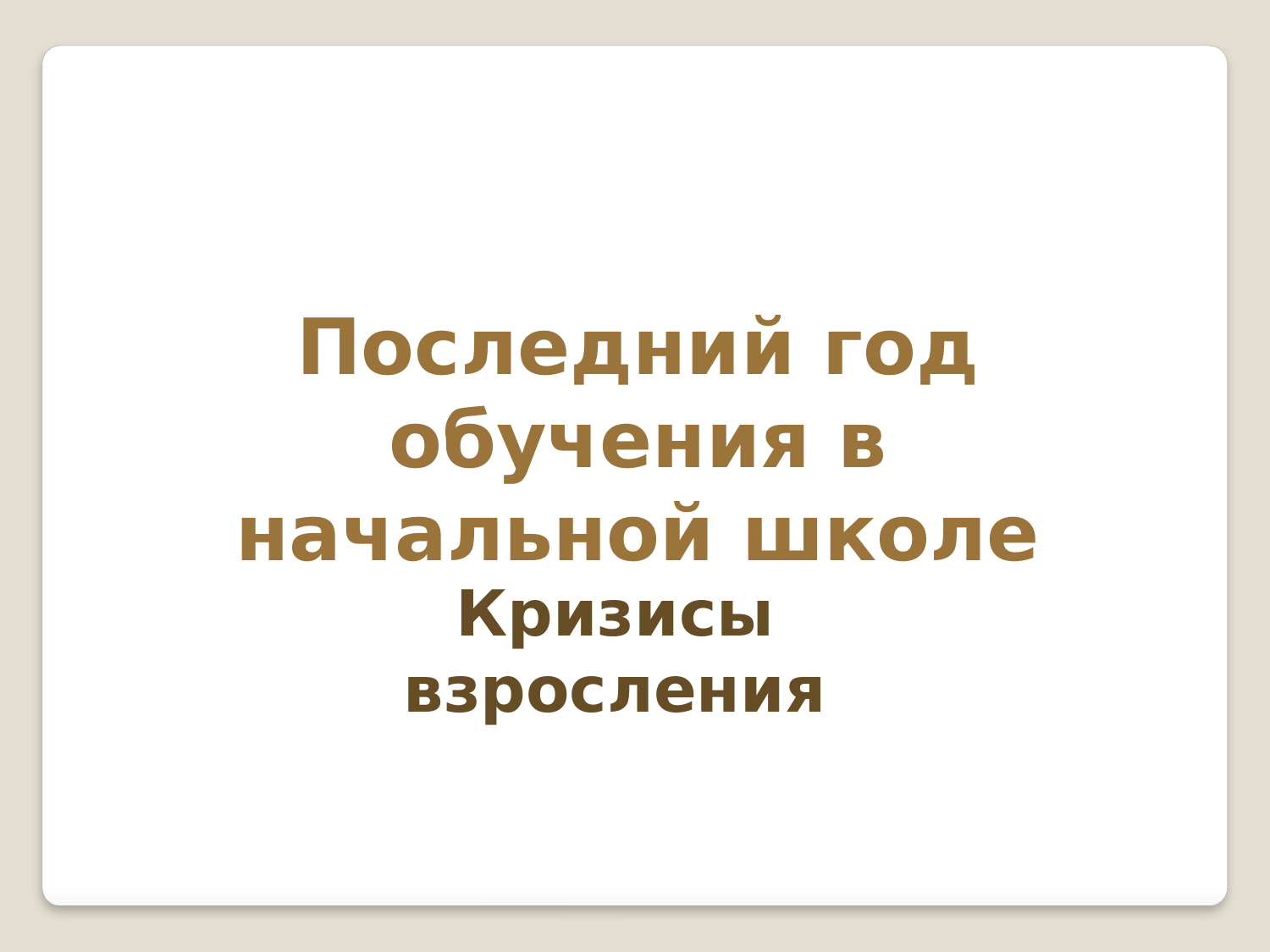

Последний год обучения в начальной школе
Кризисы взросления